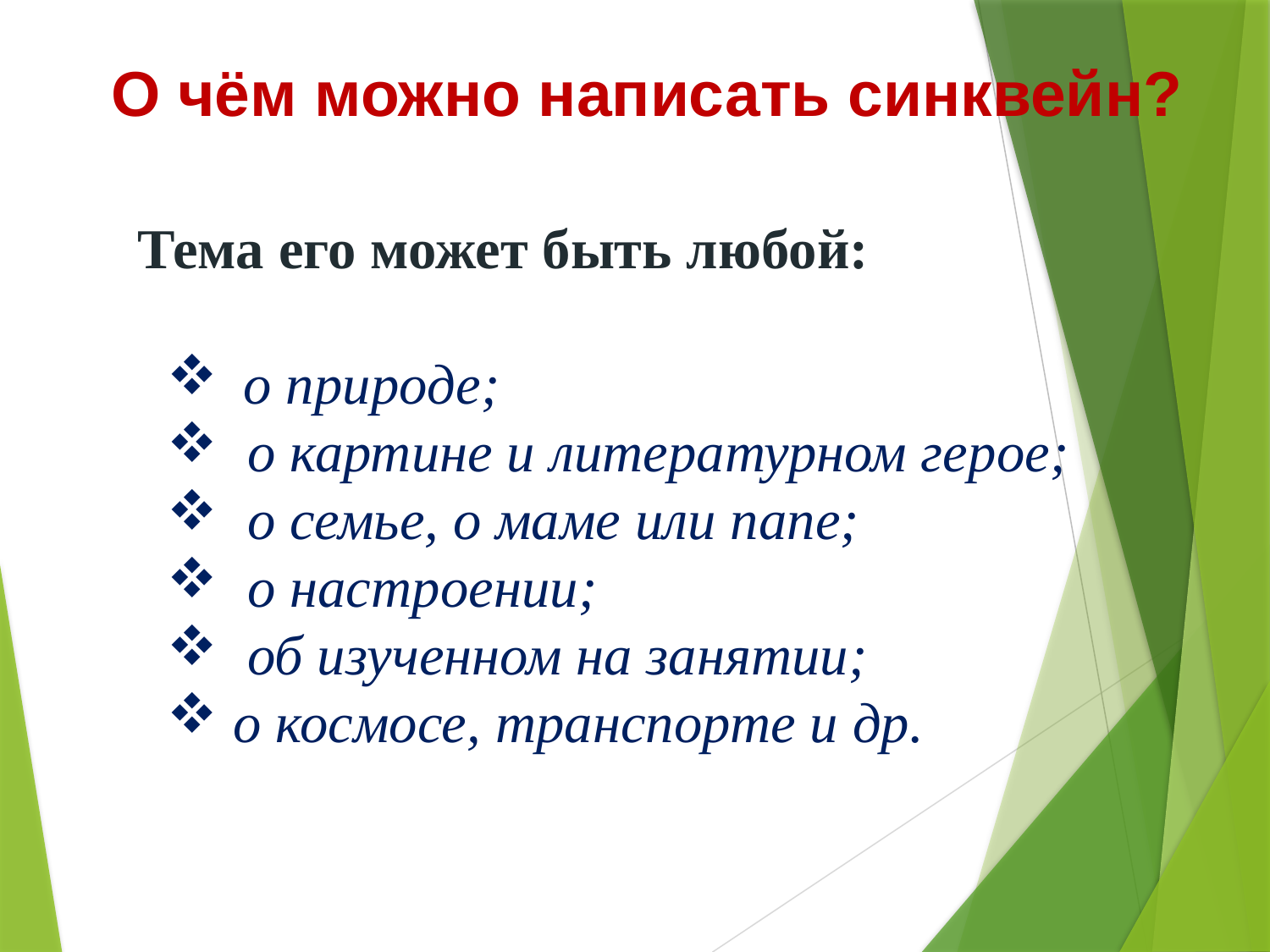

О чём можно написать синквейн?
Тема его может быть любой:

 о природе;
  о картине и литературном герое;
  о семье, о маме или папе;
  о настроении;
  об изученном на занятии;
 о космосе, транспорте и др.